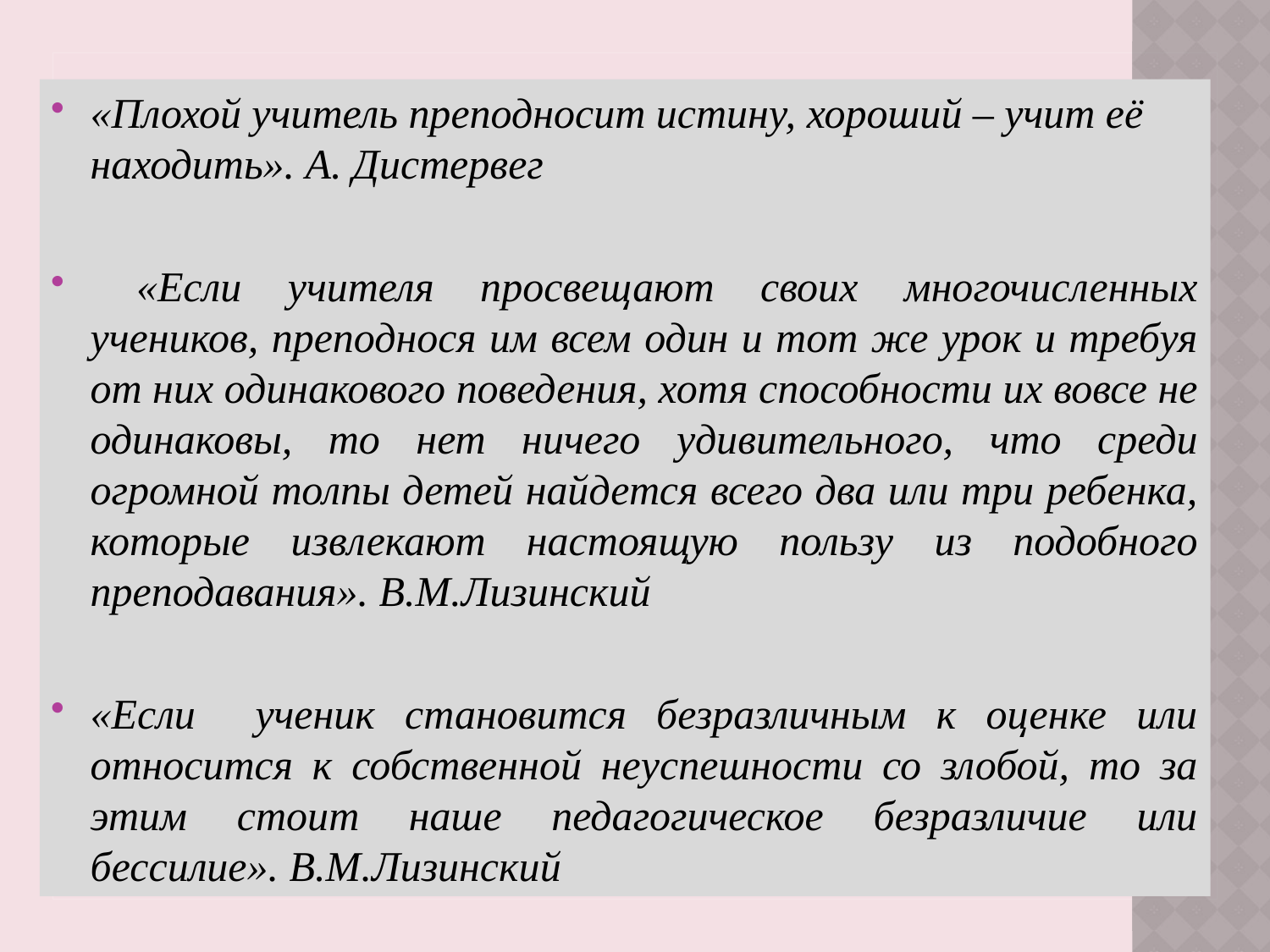

«Плохой учитель преподносит истину, хороший – учит её находить». А. Дистервег

 «Если учителя просвещают своих многочисленных учеников, преподнося им всем один и тот же урок и требуя от них одинакового поведения, хотя способности их вовсе не одинаковы, то нет ничего удивительного, что среди огромной толпы детей найдется всего два или три ребенка, которые извлекают настоящую пользу из подобного преподавания». В.М.Лизинский

«Если  ученик становится безразличным к оценке или относится к собственной неуспешности со злобой, то за этим стоит наше педагогическое безразличие или бессилие». В.М.Лизинский